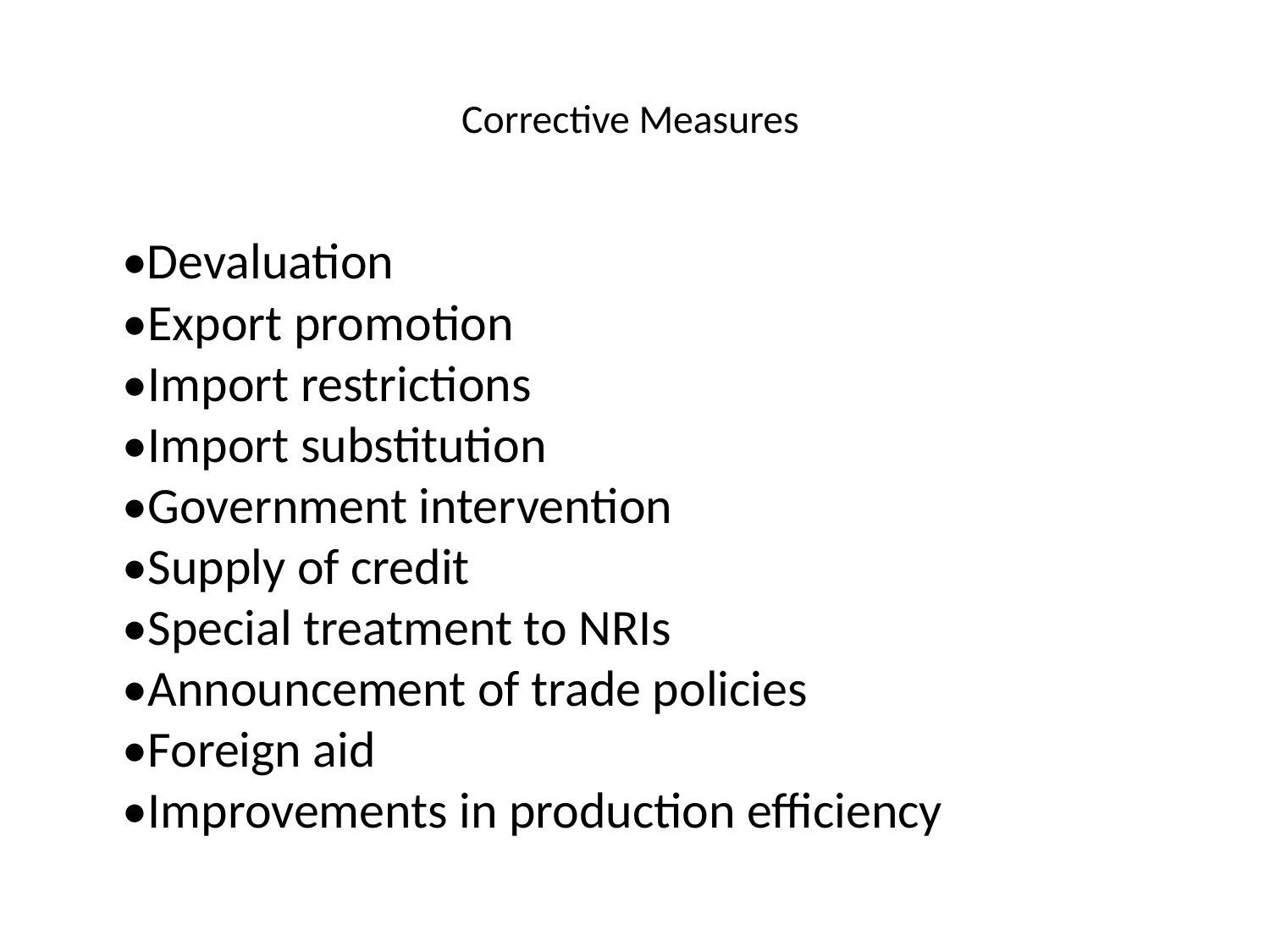

# Corrective Measures
    •Devaluation
•Export promotion
•Import restrictions
•Import substitution
•Government intervention
•Supply of credit
•Special treatment to NRIs
•Announcement of trade policies
•Foreign aid
•Improvements in production efficiency